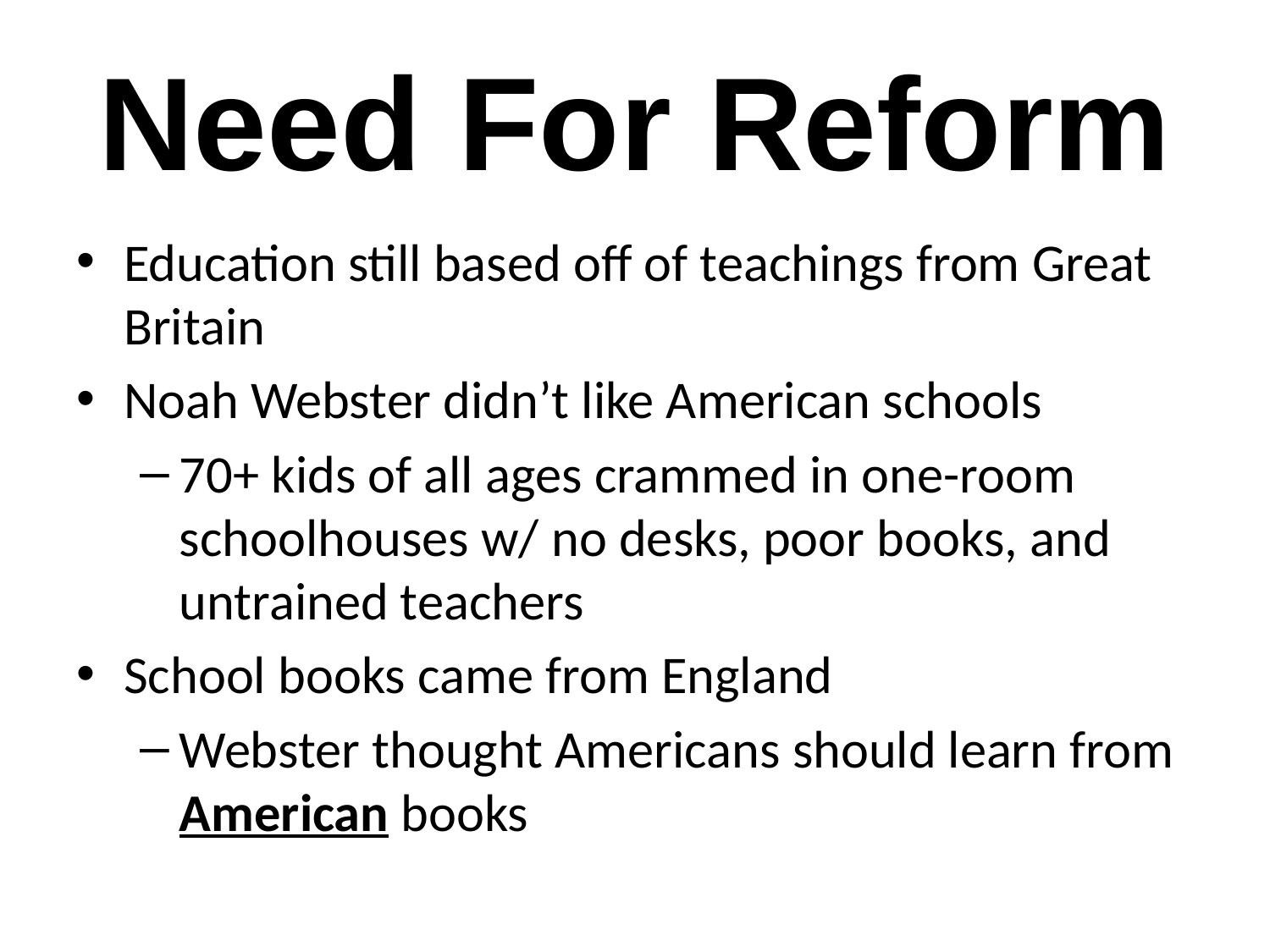

# Need For Reform
Education still based off of teachings from Great Britain
Noah Webster didn’t like American schools
70+ kids of all ages crammed in one-room schoolhouses w/ no desks, poor books, and untrained teachers
School books came from England
Webster thought Americans should learn from American books